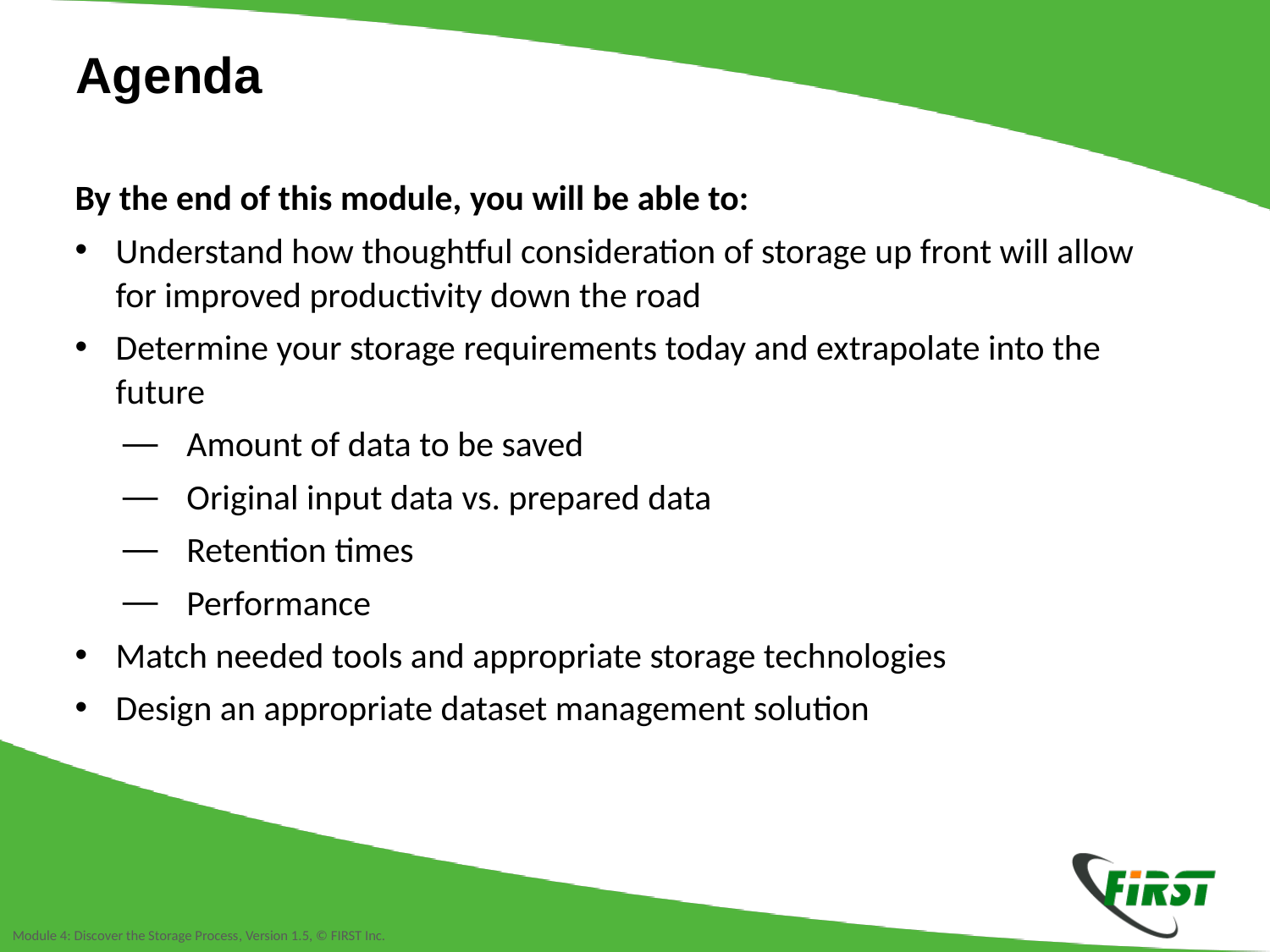

Agenda
By the end of this module, you will be able to:
Understand how thoughtful consideration of storage up front will allow for improved productivity down the road
Determine your storage requirements today and extrapolate into the future
Amount of data to be saved
Original input data vs. prepared data
Retention times
Performance
Match needed tools and appropriate storage technologies
Design an appropriate dataset management solution